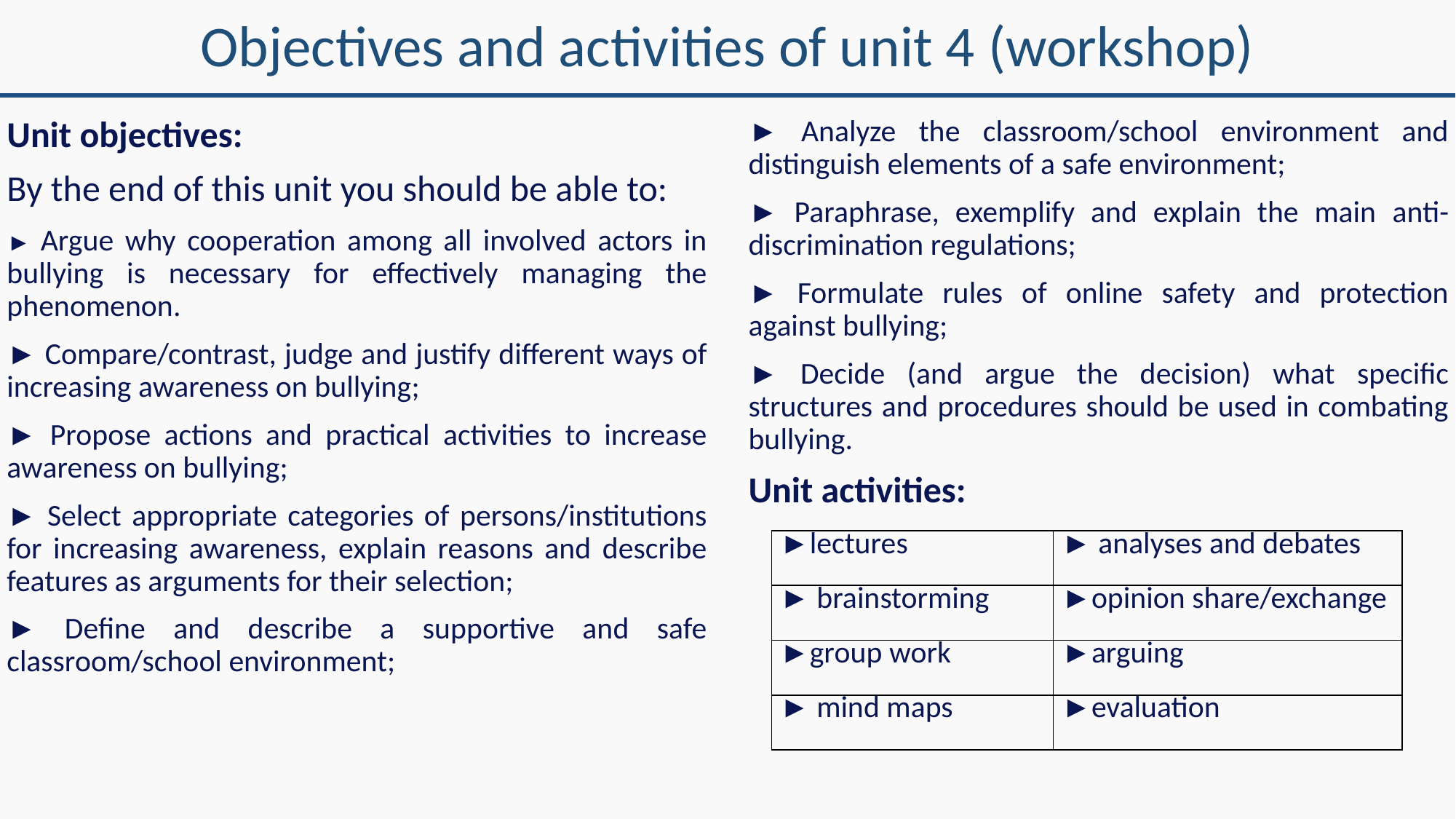

# Objectives and activities of unit 4 (workshop)
Unit objectives:
By the end of this unit you should be able to:
► Argue why cooperation among all involved actors in bullying is necessary for effectively managing the phenomenon.
► Compare/contrast, judge and justify different ways of increasing awareness on bullying;
► Propose actions and practical activities to increase awareness on bullying;
► Select appropriate categories of persons/institutions for increasing awareness, explain reasons and describe features as arguments for their selection;
► Define and describe a supportive and safe classroom/school environment;

► Analyze the classroom/school environment and distinguish elements of a safe environment;
► Paraphrase, exemplify and explain the main anti-discrimination regulations;
► Formulate rules of online safety and protection against bullying;
► Decide (and argue the decision) what specific structures and procedures should be used in combating bullying.
Unit activities:

| ►lectures | ► analyses and debates |
| --- | --- |
| ► brainstorming | ►opinion share/exchange |
| ►group work | ►arguing |
| ► mind maps | ►evaluation |